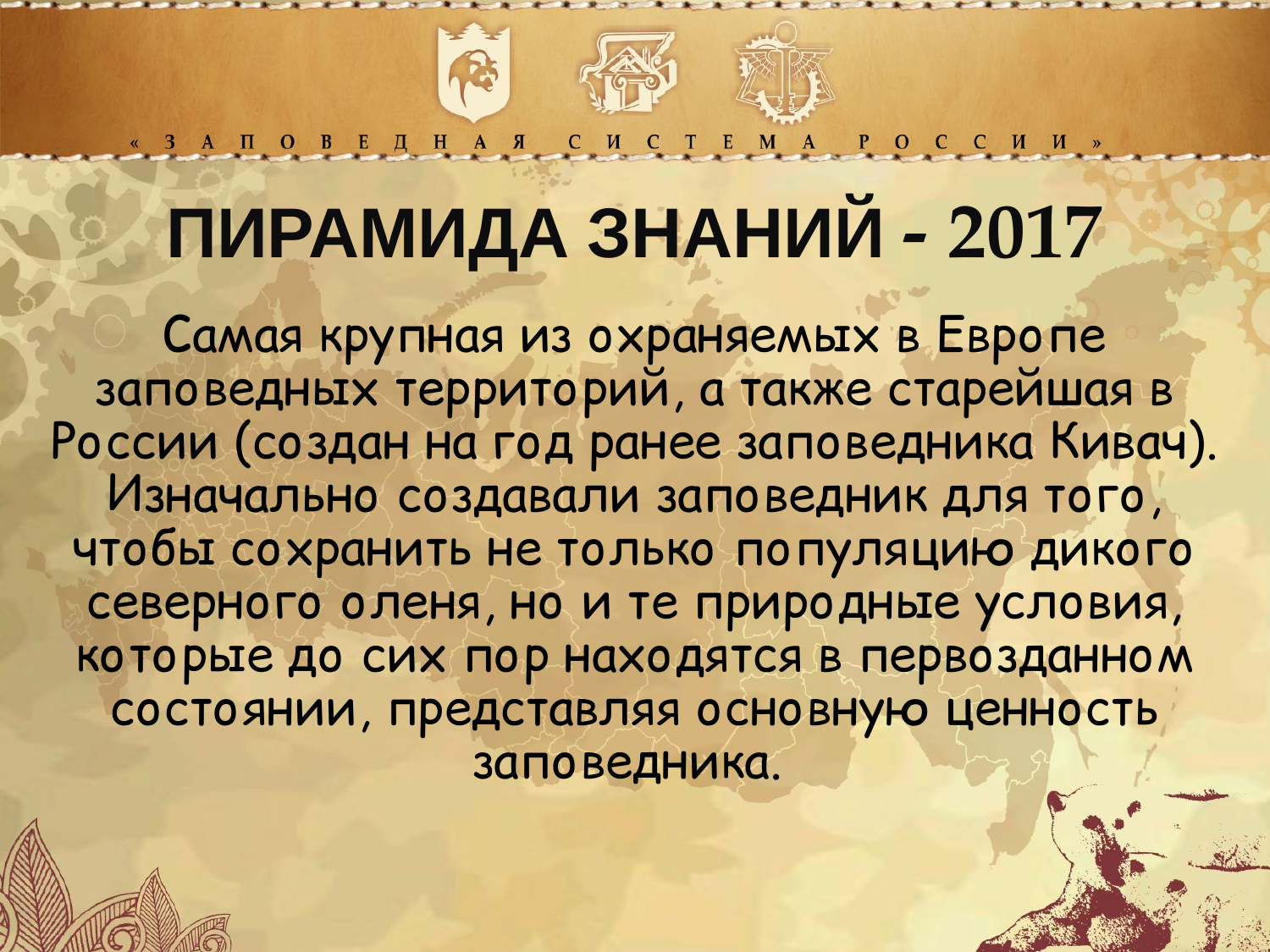

ПИРАМИДА ЗНАНИЙ - 2017
Самая крупная из охраняемых в Европе заповедных территорий, а также старейшая в России (создан на год ранее заповедника Кивач). Изначально создавали заповедник для того, чтобы сохранить не только популяцию дикого северного оленя, но и те природные условия, которые до сих пор находятся в первозданном состоянии, представляя основную ценность заповедника.